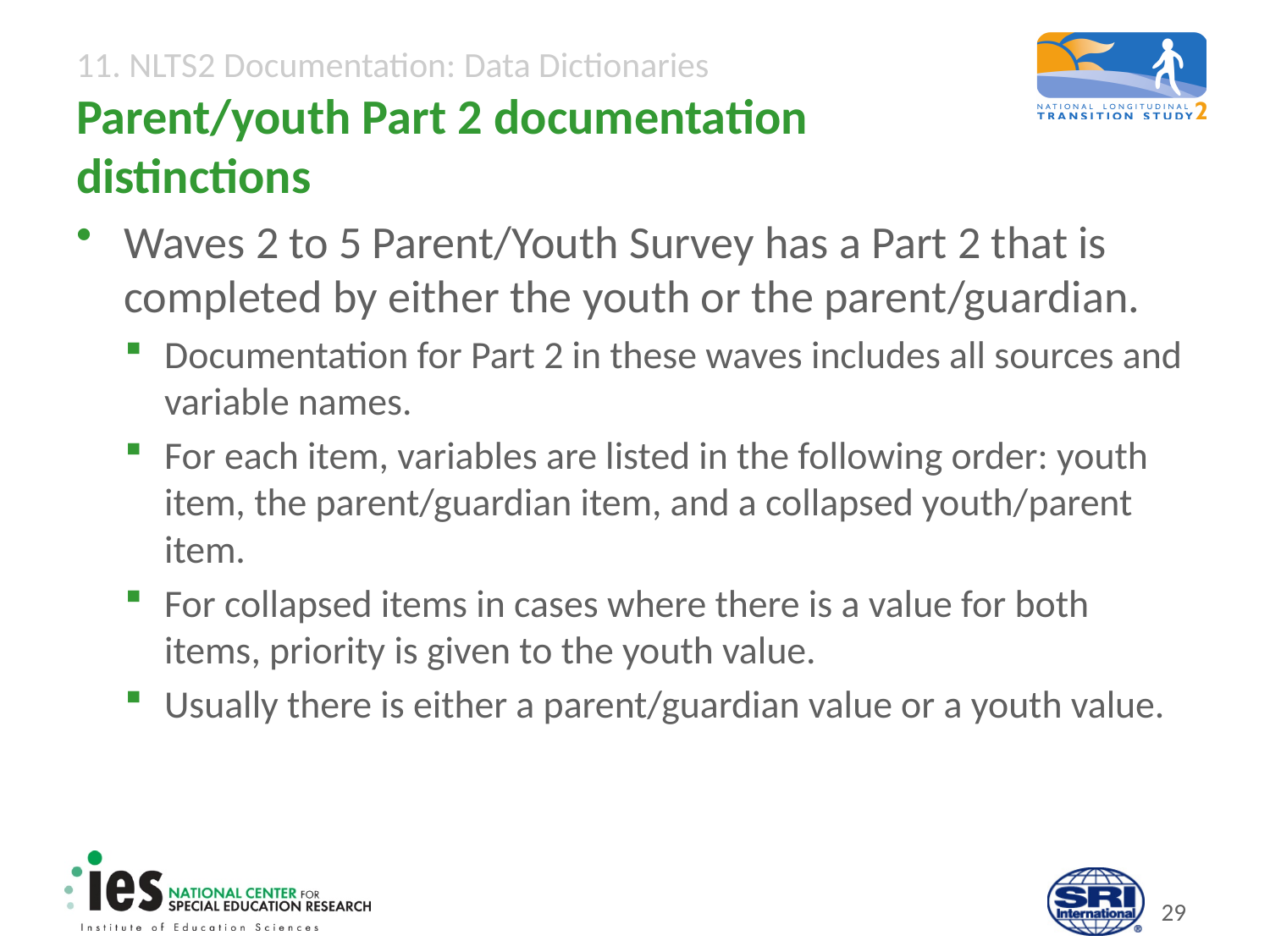

# Parent/youth Part 2 documentation distinctions
Waves 2 to 5 Parent/Youth Survey has a Part 2 that is completed by either the youth or the parent/guardian.
Documentation for Part 2 in these waves includes all sources and variable names.
For each item, variables are listed in the following order: youth item, the parent/guardian item, and a collapsed youth/parent item.
For collapsed items in cases where there is a value for both items, priority is given to the youth value.
Usually there is either a parent/guardian value or a youth value.

29